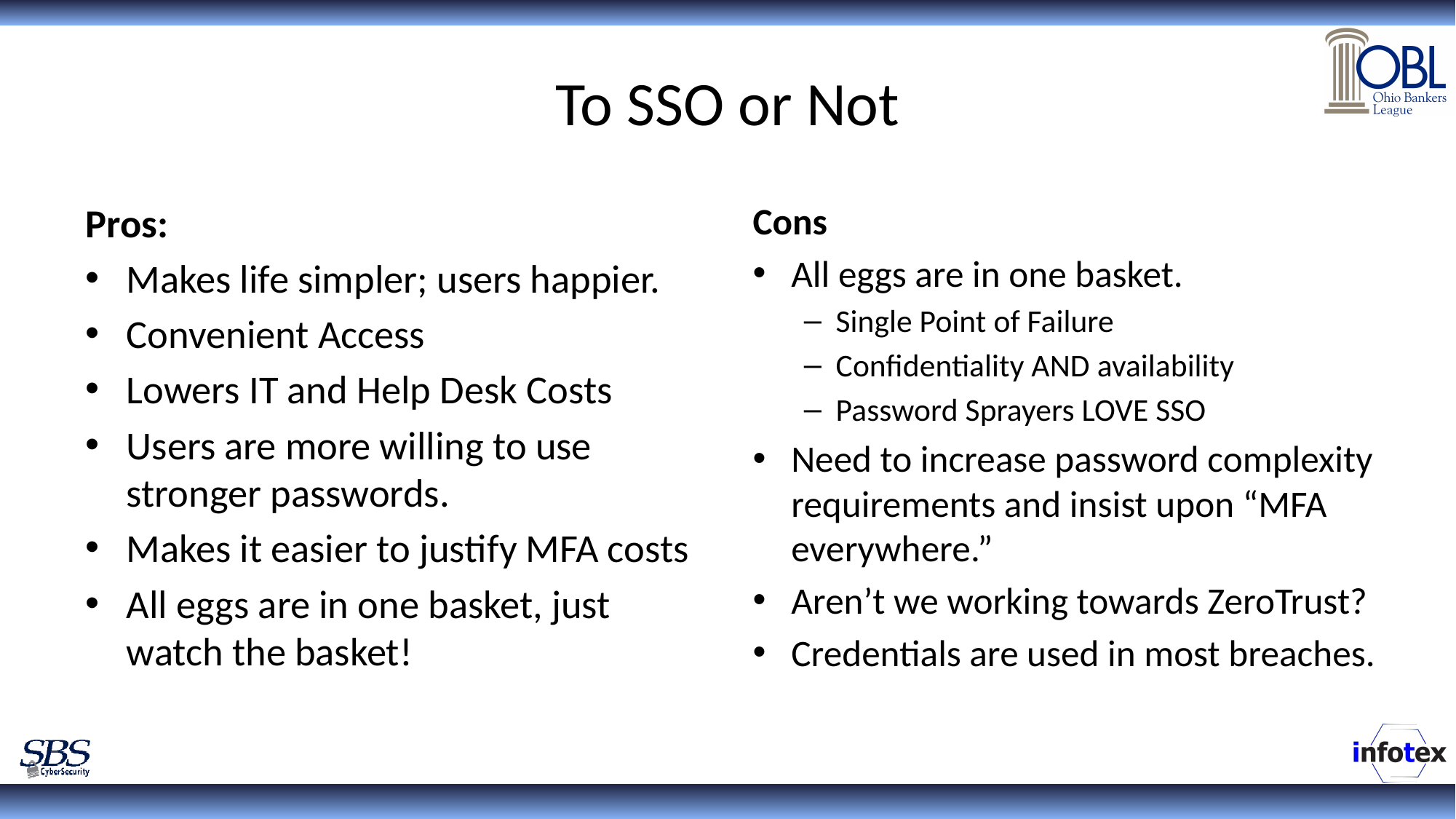

# To SSO or Not
Pros:
Makes life simpler; users happier.
Convenient Access
Lowers IT and Help Desk Costs
Users are more willing to use stronger passwords.
Makes it easier to justify MFA costs
All eggs are in one basket, just watch the basket!
Cons
All eggs are in one basket.
Single Point of Failure
Confidentiality AND availability
Password Sprayers LOVE SSO
Need to increase password complexity requirements and insist upon “MFA everywhere.”
Aren’t we working towards ZeroTrust?
Credentials are used in most breaches.